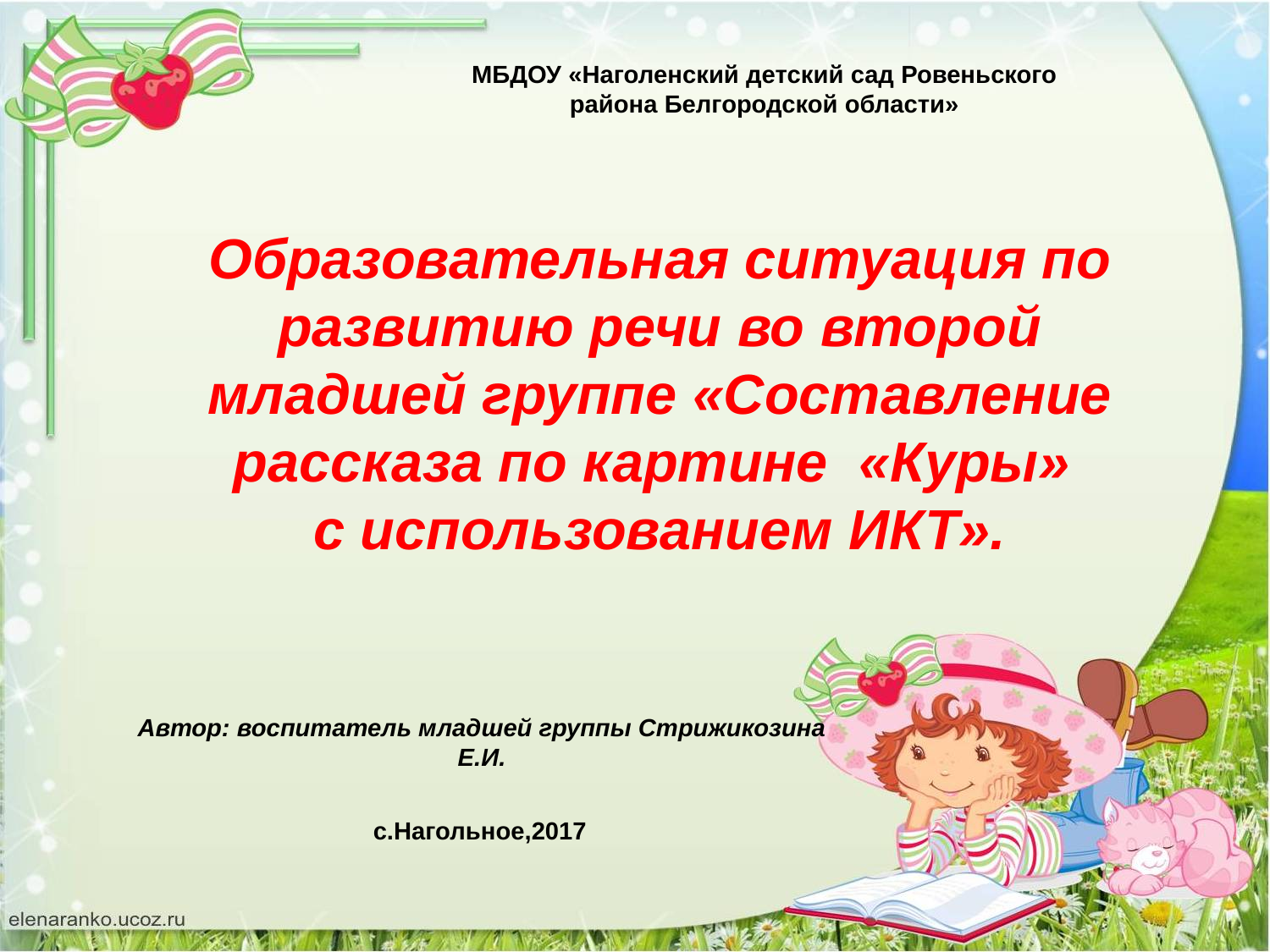

МБДОУ «Наголенский детский сад Ровеньского района Белгородской области»
Образовательная ситуация по развитию речи во второй младшей группе «Составление рассказа по картине  «Куры»
с использованием ИКТ».
Автор: воспитатель младшей группы Стрижикозина Е.И.

с.Нагольное,2017